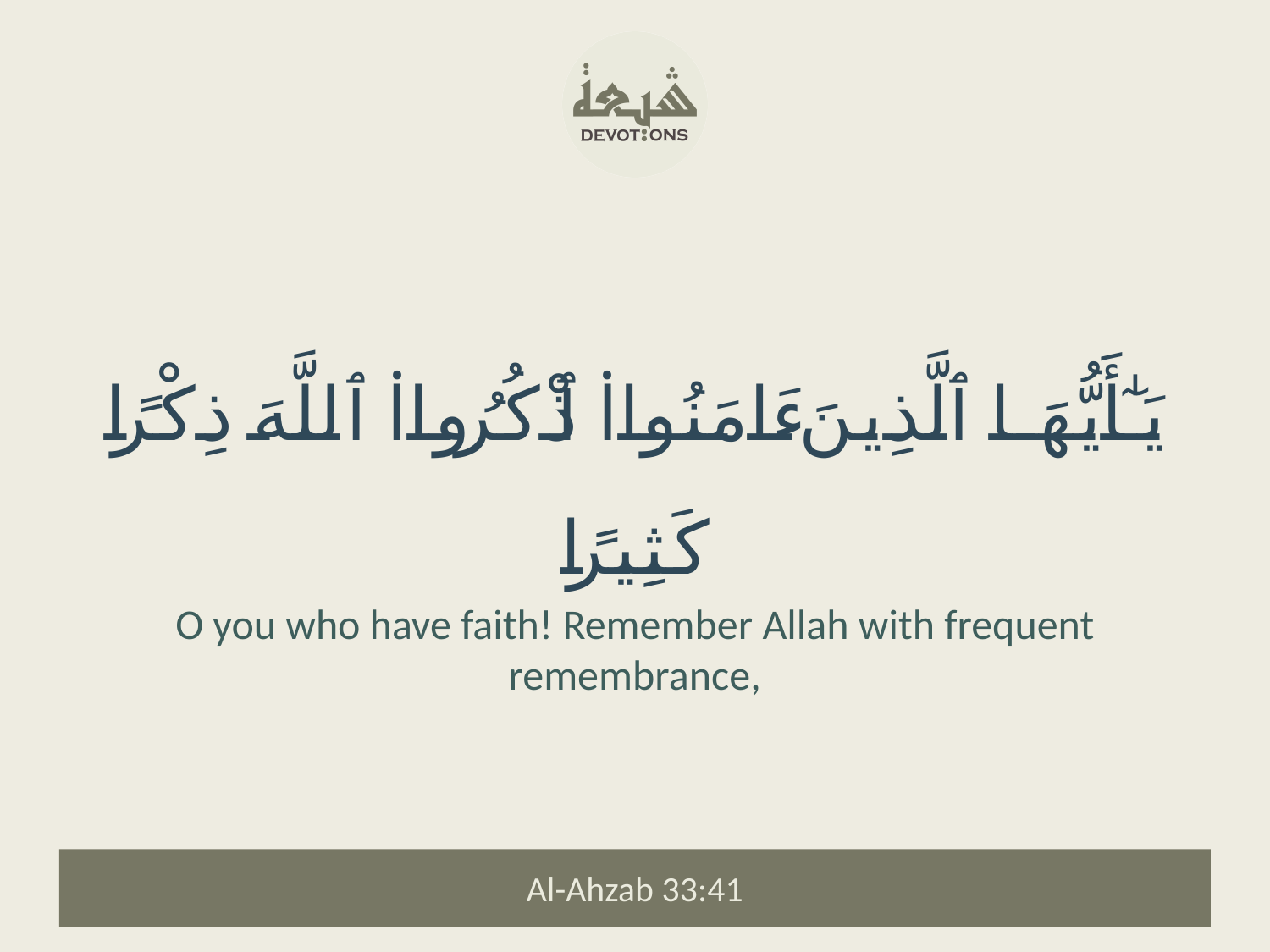

يَـٰٓأَيُّهَا ٱلَّذِينَ ءَامَنُوا۟ ٱذْكُرُوا۟ ٱللَّهَ ذِكْرًا كَثِيرًا
O you who have faith! Remember Allah with frequent remembrance,
Al-Ahzab 33:41